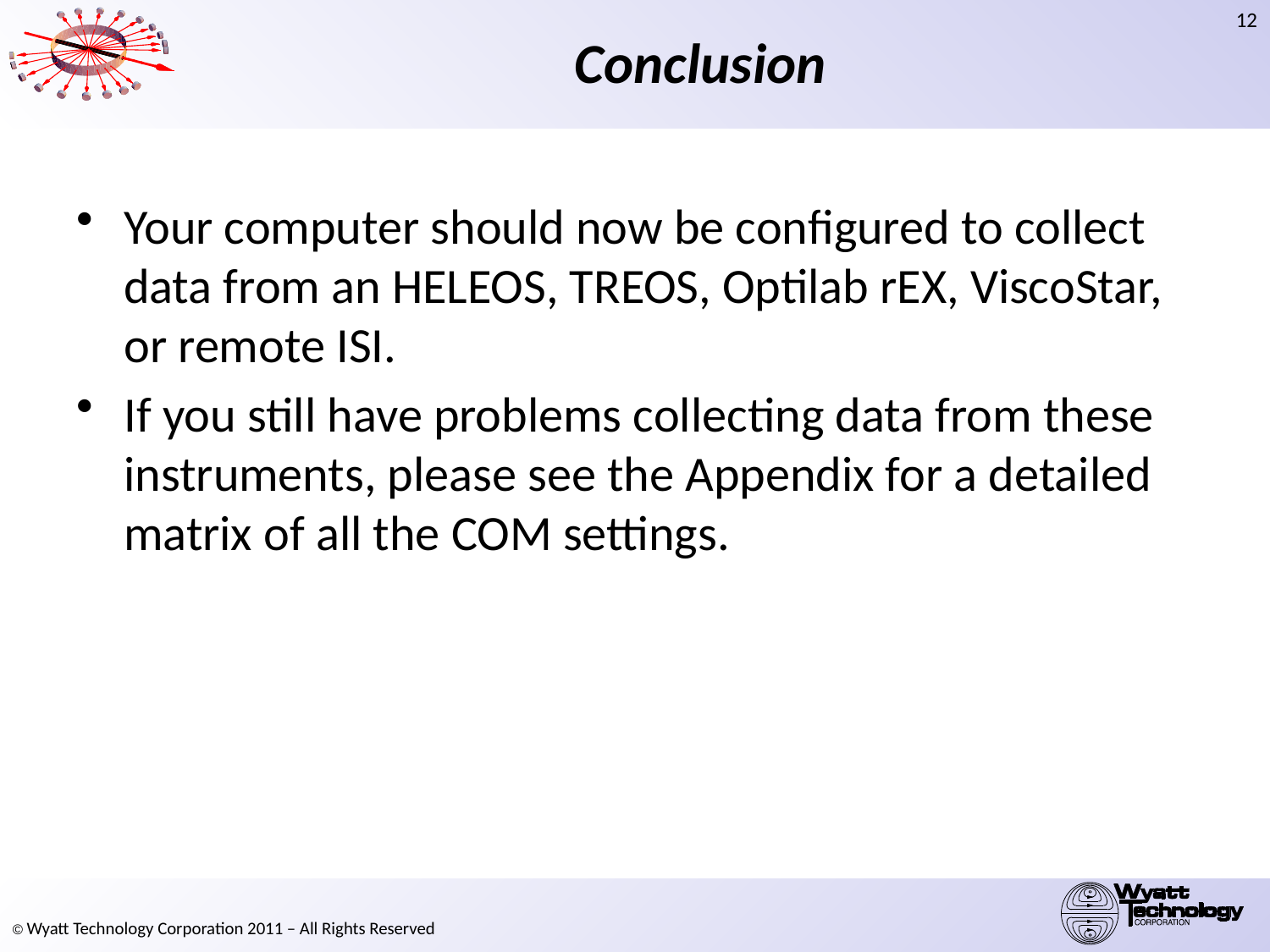

# Conclusion
Your computer should now be configured to collect data from an HELEOS, TREOS, Optilab rEX, ViscoStar, or remote ISI.
If you still have problems collecting data from these instruments, please see the Appendix for a detailed matrix of all the COM settings.